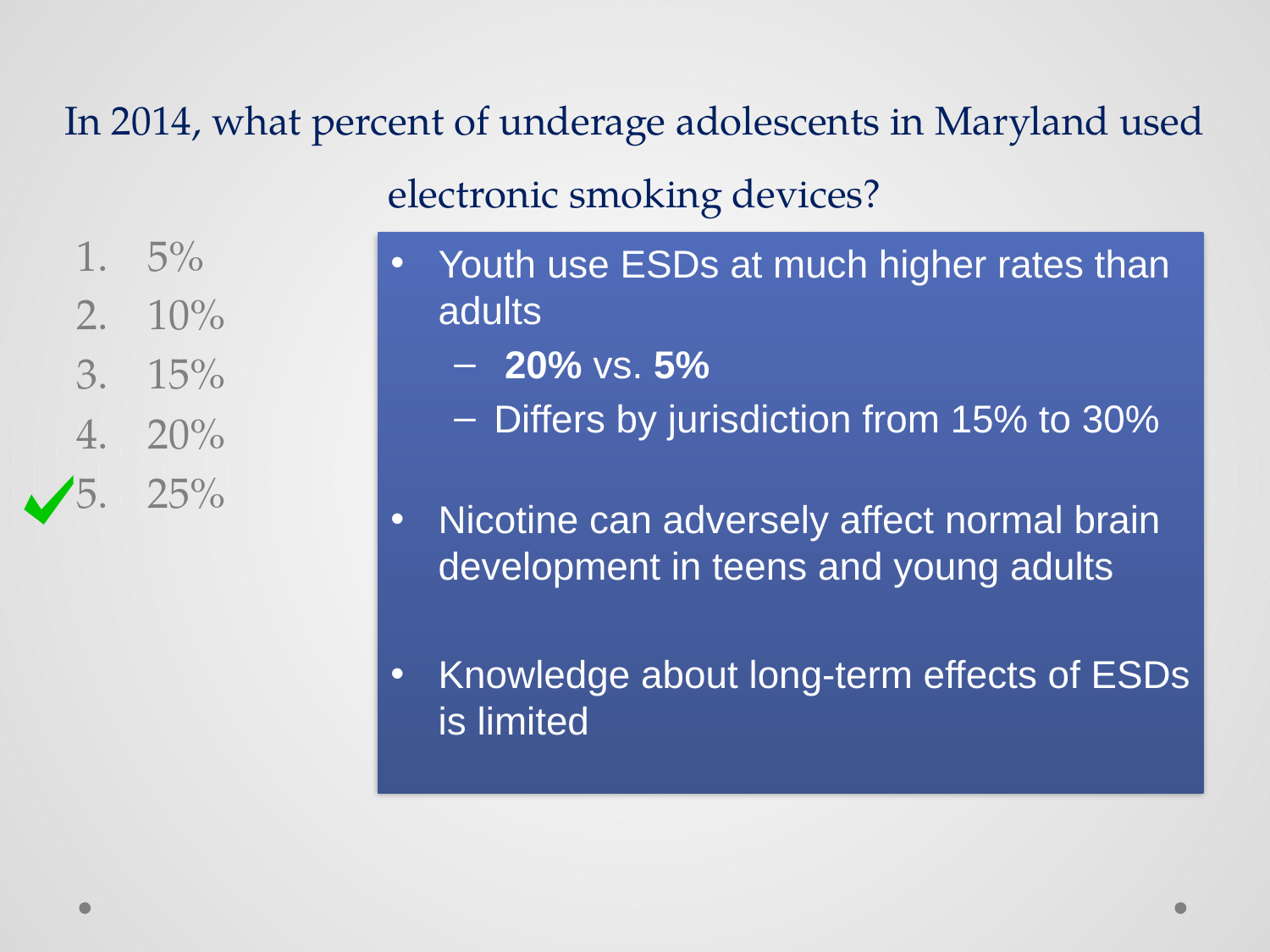

# In 2014, what percent of underage adolescents in Maryland used electronic smoking devices?
5%
10%
15%
20%
25%
Youth use ESDs at much higher rates than adults
 20% vs. 5%
Differs by jurisdiction from 15% to 30%
Nicotine can adversely affect normal brain development in teens and young adults

Knowledge about long-term effects of ESDs is limited